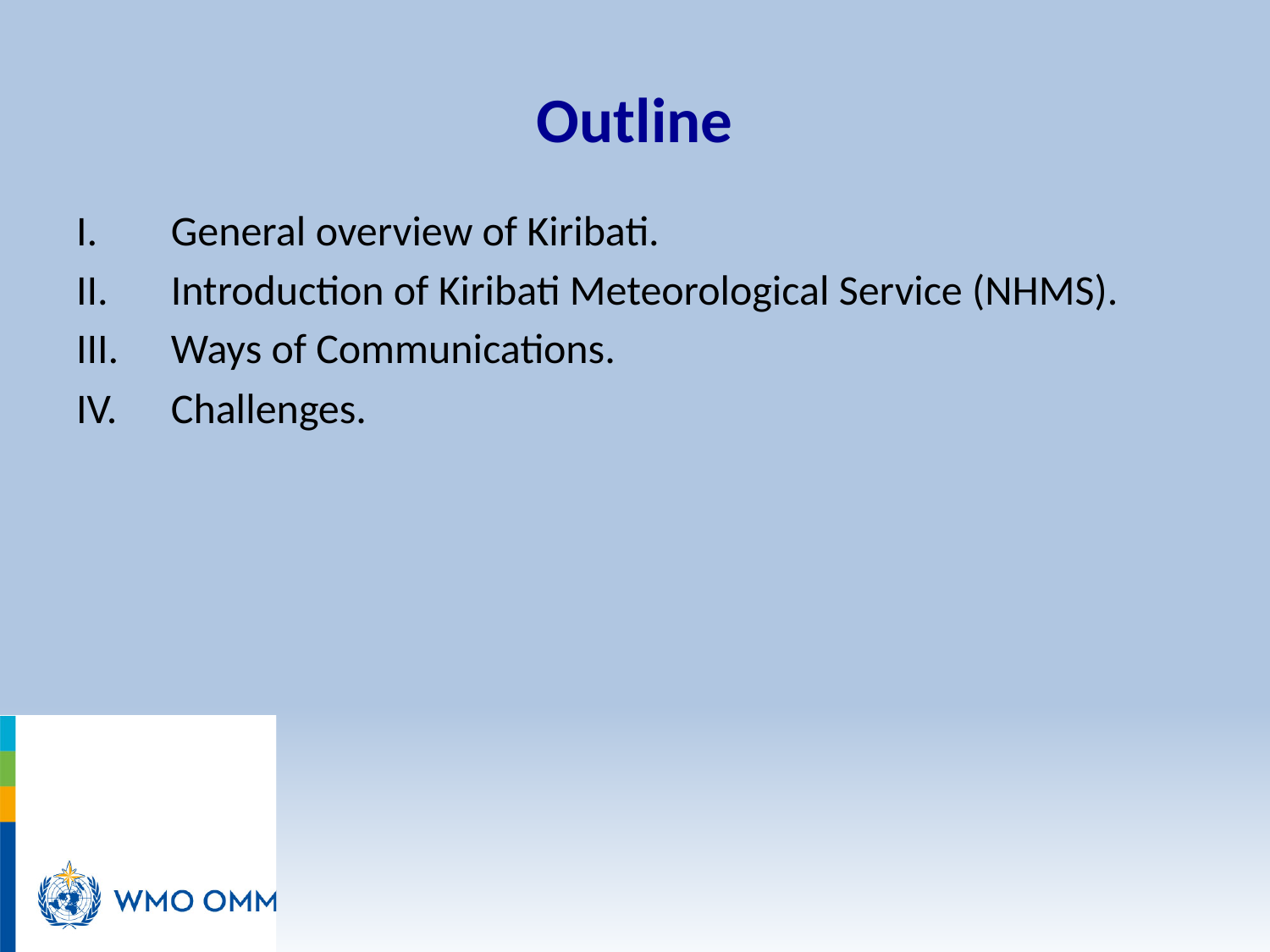

# Outline
General overview of Kiribati.
Introduction of Kiribati Meteorological Service (NHMS).
Ways of Communications.
Challenges.